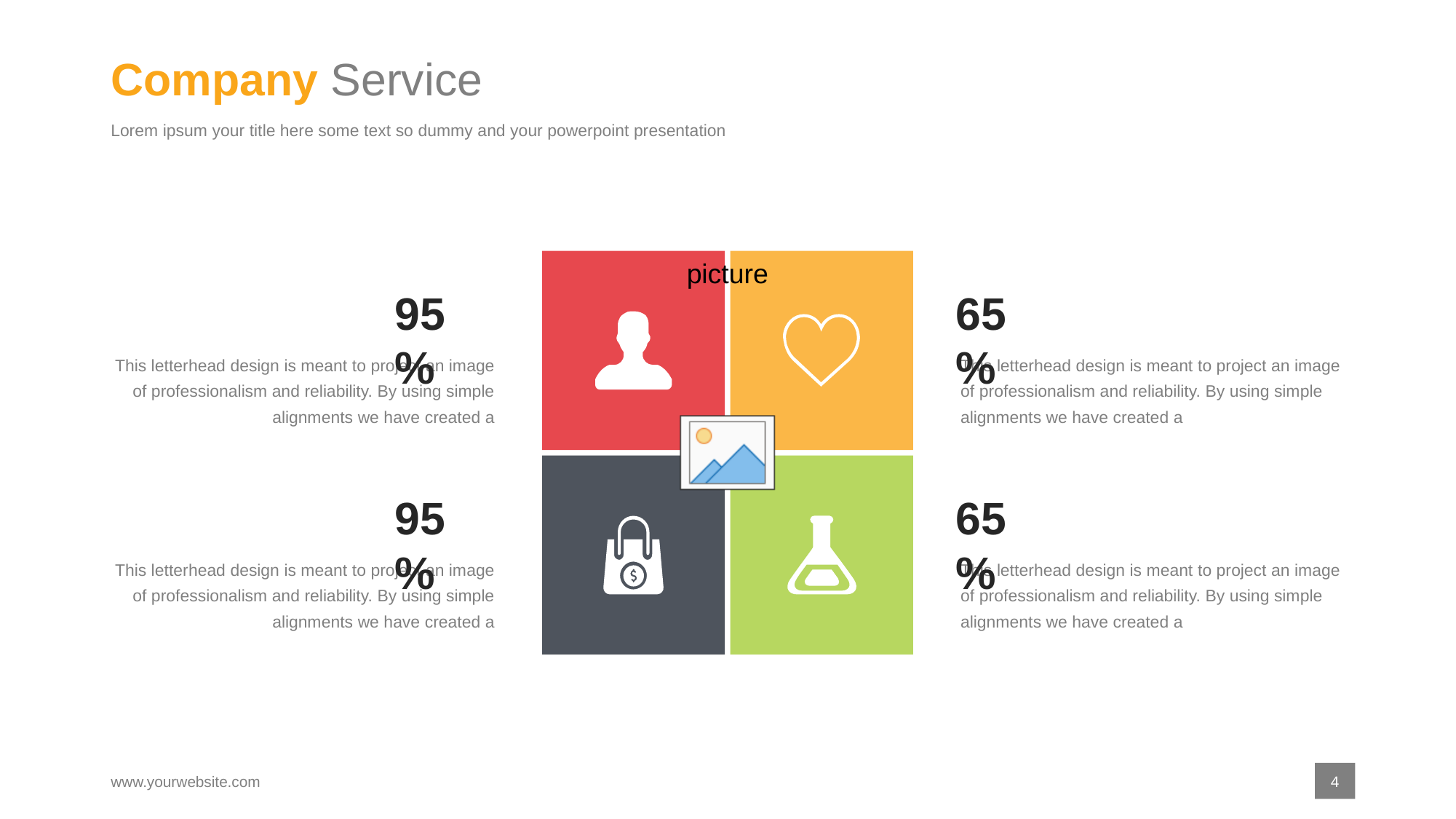

# Company Service
Lorem ipsum your title here some text so dummy and your powerpoint presentation

95%
This letterhead design is meant to project an image of professionalism and reliability. By using simple alignments we have created a
65%
This letterhead design is meant to project an image of professionalism and reliability. By using simple alignments we have created a

95%
This letterhead design is meant to project an image of professionalism and reliability. By using simple alignments we have created a
65%
This letterhead design is meant to project an image of professionalism and reliability. By using simple alignments we have created a

4
www.yourwebsite.com